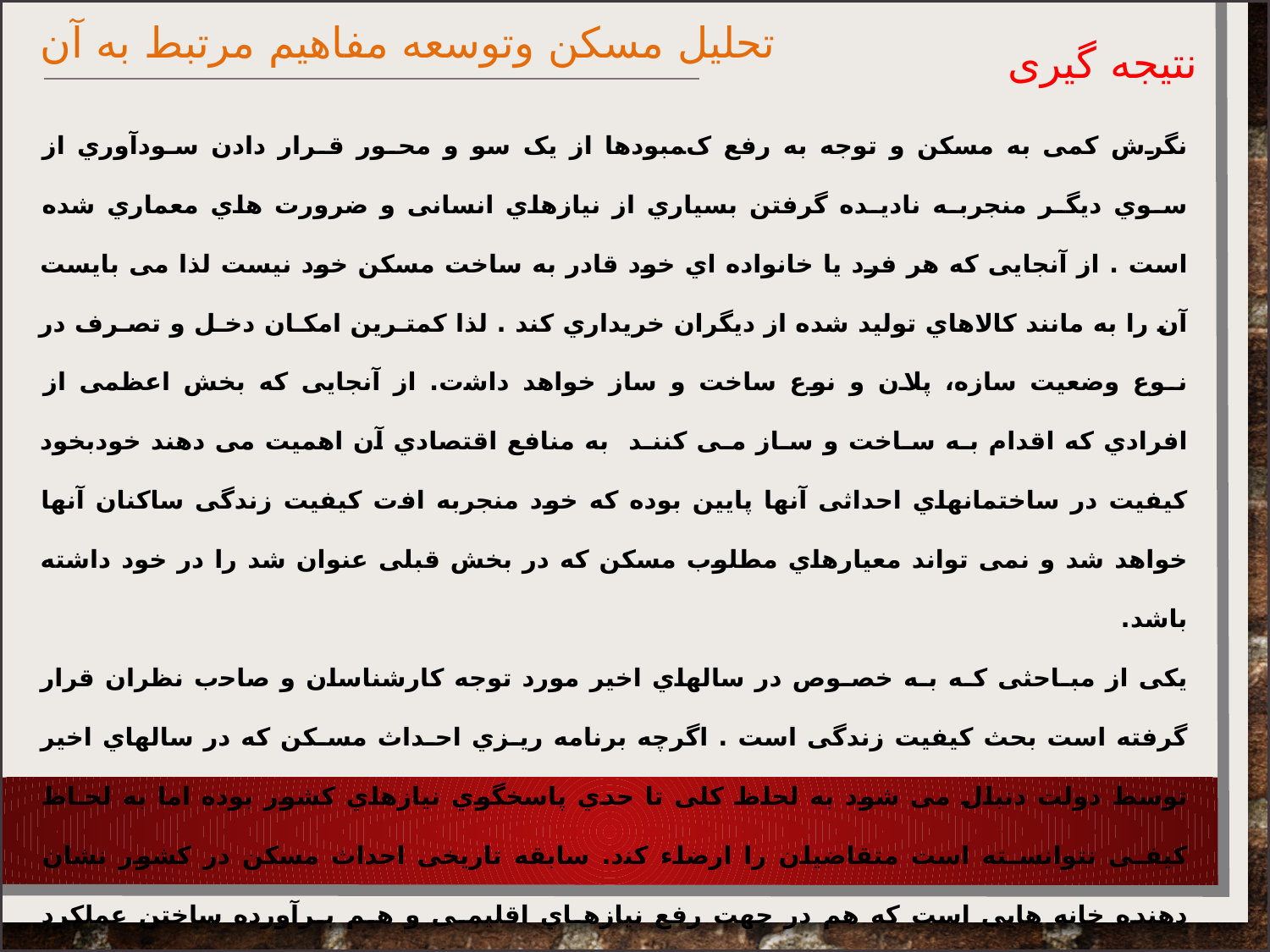

تحلیل مسکن وتوسعه مفاهیم مرتبط به آن
نتیجه گیری
ﻧﮕﺮش ﮐﻤﯽ ﺑﻪ ﻣﺴﮑﻦ و ﺗﻮﺟﻪ ﺑﻪ رﻓﻊ کﻤﺒﻮدﻫﺎ از ﯾﮏ ﺳﻮ و ﻣﺤـﻮر ﻗـﺮار دادن ﺳـﻮدآوري از ﺳـﻮي دﯾﮕـﺮ ﻣﻨﺠﺮﺑـﻪ ﻧﺎدﯾـﺪه ﮔﺮﻓﺘﻦ ﺑﺴﯿﺎري از ﻧﯿﺎزﻫﺎي اﻧﺴﺎﻧﯽ و ﺿﺮورت ﻫﺎي ﻣﻌﻤﺎري ﺷﺪه اﺳﺖ . از آﻧﺠﺎﯾﯽ ﮐﻪ ﻫﺮ ﻓﺮد ﯾﺎ ﺧﺎﻧﻮاده اي ﺧﻮد ﻗﺎدر ﺑﻪ ﺳﺎﺧﺖ ﻣﺴﮑﻦ ﺧﻮد ﻧﯿﺴﺖ ﻟﺬا ﻣﯽ ﺑﺎﯾﺴﺖ آن را ﺑﻪ ﻣﺎﻧﻨﺪ ﮐﺎﻻﻫﺎي ﺗﻮﻟﯿﺪ ﺷﺪه از دﯾﮕﺮان ﺧﺮﯾﺪاري ﮐﻨﺪ . ﻟﺬا ﮐﻤﺘـﺮﯾﻦ اﻣﮑـﺎن دﺧـﻞ و ﺗﺼـﺮف در ﻧـﻮع وﺿﻌﯿﺖ ﺳﺎزه، ﭘﻼن و ﻧﻮع ﺳﺎﺧﺖ و ﺳﺎز ﺧﻮاﻫﺪ داﺷت. از آﻧﺠﺎﯾﯽ ﮐﻪ ﺑﺨﺶ اﻋﻈﻤﯽ از اﻓﺮادي ﮐﻪ اﻗﺪام ﺑـﻪ ﺳـﺎﺧﺖ و ﺳـﺎز ﻣـﯽ ﮐﻨﻨـﺪ  ﺑﻪ ﻣﻨﺎﻓﻊ اﻗﺘﺼﺎدي آن اﻫﻤﯿﺖ ﻣﯽ دﻫﻨﺪ ﺧﻮدﺑﺨﻮد ﮐﯿﻔﯿﺖ در ﺳﺎﺧﺘﻤﺎﻧﻬﺎي اﺣﺪاﺛﯽ آﻧﻬﺎ ﭘﺎﯾﯿﻦ ﺑﻮده ﮐﻪ ﺧﻮد ﻣﻨﺠﺮﺑﻪ اﻓت ﮐﯿﻔﯿﺖ زﻧﺪﮔﯽ ﺳﺎﮐﻨﺎن آﻧﻬﺎ ﺧﻮاﻫﺪ ﺷﺪ و ﻧﻤﯽ ﺗﻮاﻧﺪ ﻣﻌﯿﺎرﻫﺎي ﻣﻄﻠﻮب ﻣﺴﮑﻦ ﮐﻪ در ﺑﺨﺶ ﻗﺒﻠﯽ ﻋﻨﻮان ﺷﺪ را در ﺧﻮد داﺷﺘﻪ ﺑﺎﺷﺪ.
ﯾﮑﯽ از ﻣﺒـﺎﺣﺜﯽ ﮐـﻪ ﺑـﻪ ﺧﺼـﻮص در ﺳﺎﻟﻬﺎي اﺧﯿﺮ ﻣﻮرد ﺗﻮﺟﻪ ﮐﺎرﺷﻨﺎﺳﺎن و ﺻﺎﺣب نظران ﻗﺮار ﮔﺮﻓﺘﻪ اﺳﺖ ﺑﺤﺚ ﮐﯿﻔﯿﺖ زﻧﺪﮔﯽ اﺳﺖ . اﮔﺮﭼﻪ ﺑﺮﻧﺎﻣﻪ رﯾـﺰي اﺣـﺪاث ﻣﺴـﮑﻦ ﮐﻪ در ﺳﺎﻟﻬﺎي اﺧﯿﺮ ﺗﻮﺳﻂ دوﻟﺖ دﻧﺒﺎل ﻣﯽ ﺷﻮد ﺑﻪ ﻟﺤﺎظ ﮐﻠﯽ ﺗﺎ ﺣﺪي ﭘﺎﺳﺨﮕﻮي ﻧﯿﺎزﻫﺎي ﮐﺸﻮر ﺑﻮده اﻣﺎ ﺑﻪ ﻟﺤـﺎظ ﮐﯿﻔـﯽ ﻧﺘﻮاﻧﺴـﺘﻪ اﺳﺖ ﻣﺘﻘﺎﺿﯿﺎن را ارﺿﺎء ﮐﻨد. ﺳﺎﺑﻘﻪ ﺗﺎرﯾﺨﯽ اﺣﺪاث ﻣﺴﮑﻦ در ﮐﺸﻮر ﻧﺸﺎن دﻫﻨﺪه ﺧﺎﻧﻪ ﻫﺎﯾﯽ اﺳﺖ ﮐﻪ ﻫﻢ در ﺟﻬﺖ رﻓﻊ ﻧﯿﺎزﻫـﺎي اﻗﻠﯿﻤـﯽ و ﻫـﻢ ﺑـﺮآورده ﺳﺎﺧﺘﻦ ﻋﻤﻠﮑﺮد ﻣﻮرد اﻧﺘﻈﺎر از ﯾﮏ ﻓﻀﺎ ﺳﺎﺧﺘﻪ ﺷﺪه اﻧﺪ اﻣﺎ در ﺳﺎل اﺧﯿﺮ ﮐﯿﻔﯿﺖ زﻧﺪﮔﯽ در ﻣﺴﺎﮐﻦ ﺳﺎﺧﺘﻪ ﺷﺪه ﺑﻪ ﺷﺪت ﭘـﺎﯾﯿﻦ آﻣﺪه اﺳﺖ  . و از اﯾﻨﺮو تحقیق ﺣﺎﺿﺮ ﺑﻪ ﺗﺒﯿﯿﻦ اﺻﻮل و ﻣﻌﯿﺎرﻫﺎي ﮐﯿﻔﯽ ﻣﺴﮑﻦ ﻣﻄﻠﻮب ﭘﺮداﺧت و ﻋوﺎﻣـﻞ قلمرو ، اوریانتاسیون ، خلوت ، هویت ، راحتی ، دسترسی ، امنیت را ﺑﻪ ﻋﻨﻮان اﺻﻠﯽ ﺗﺮﯾﻦ اﯾﻦ ﻣﻌﯿﺎرﻫﺎ ﻣﻌﺮﻓﯽ ﮐﺮد.